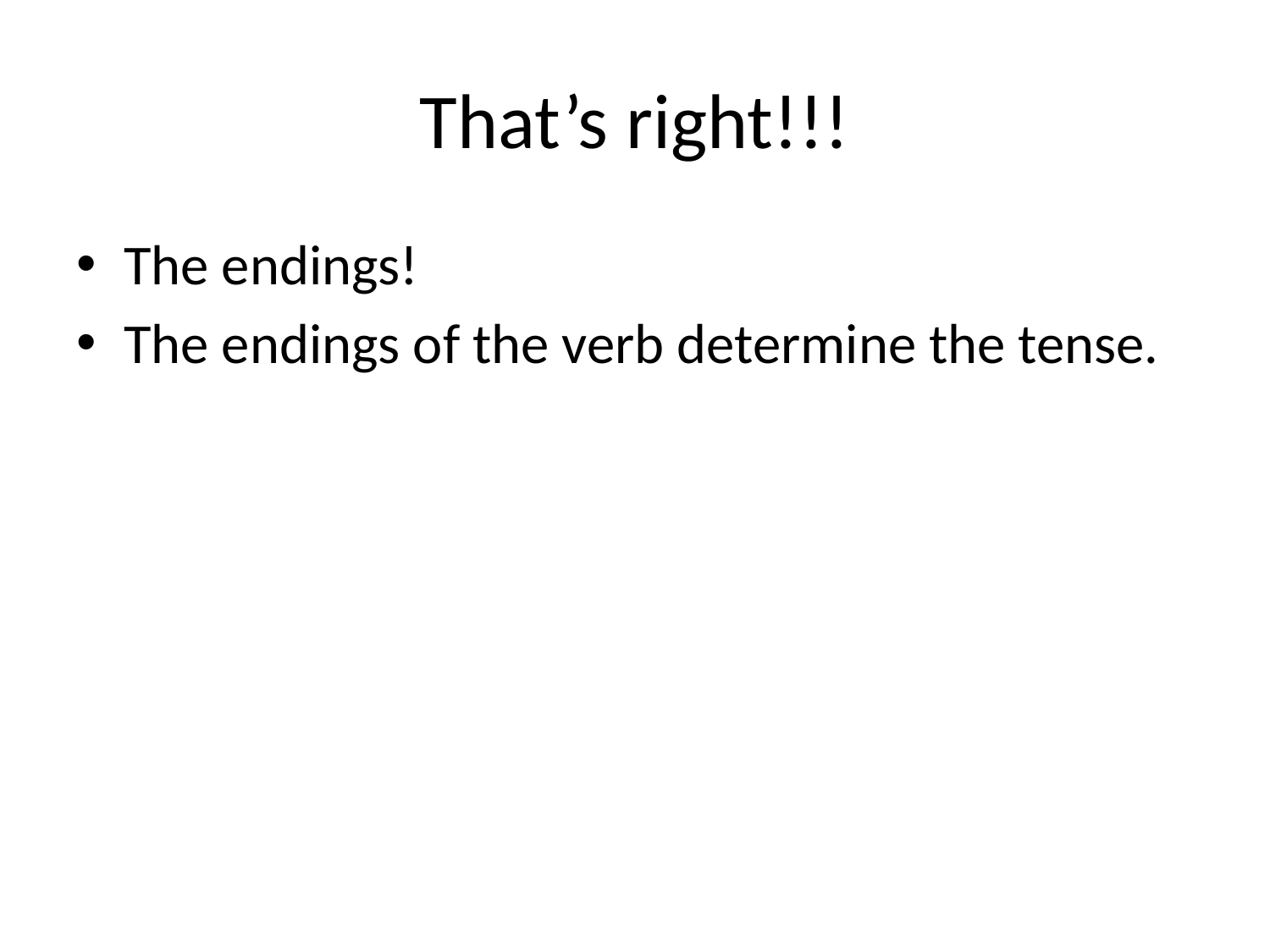

# That’s right!!!
The endings!
The endings of the verb determine the tense.